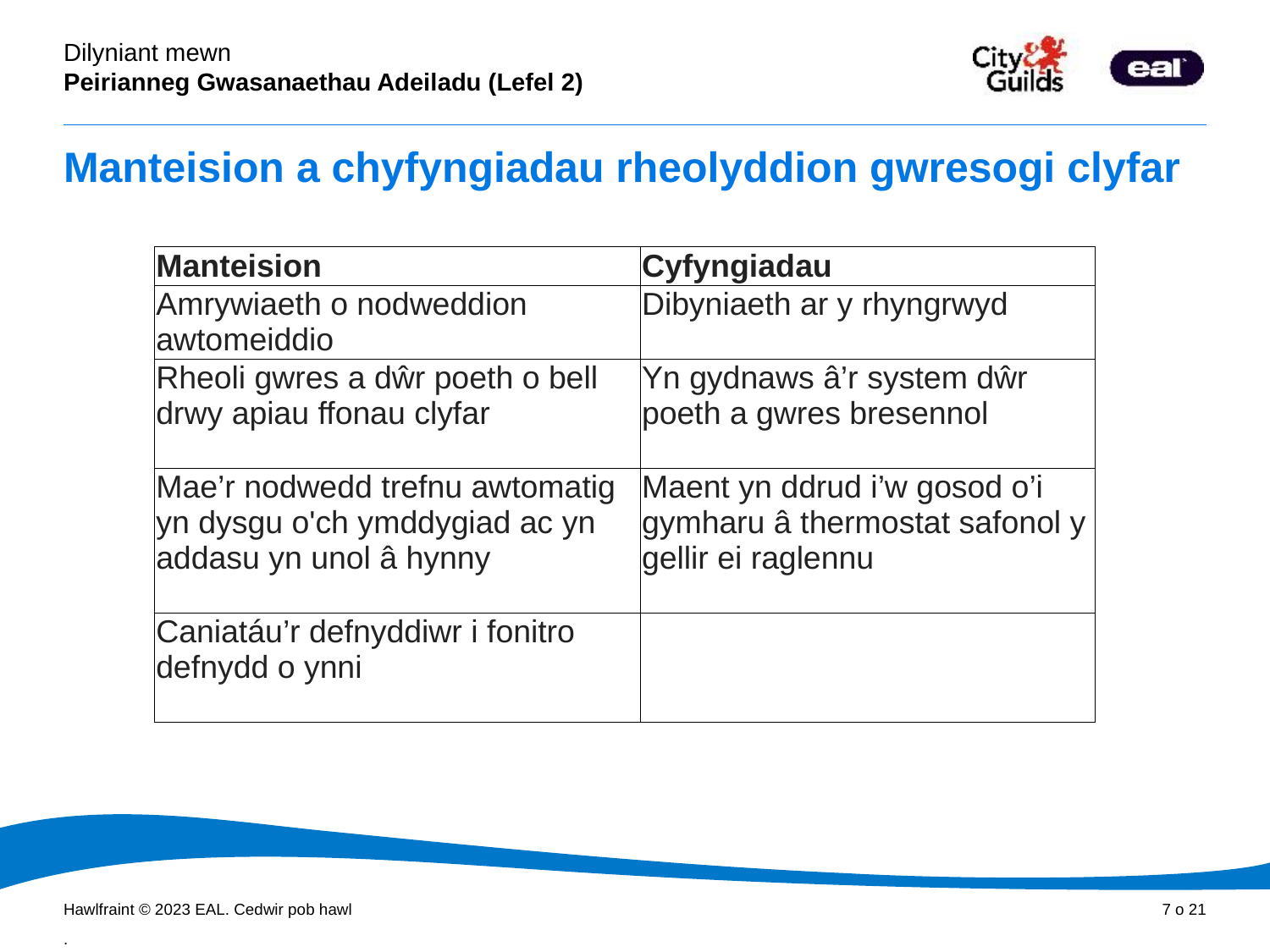

# Manteision a chyfyngiadau rheolyddion gwresogi clyfar
| Manteision | Cyfyngiadau |
| --- | --- |
| Amrywiaeth o nodweddion awtomeiddio | Dibyniaeth ar y rhyngrwyd |
| Rheoli gwres a dŵr poeth o bell drwy apiau ffonau clyfar | Yn gydnaws â’r system dŵr poeth a gwres bresennol |
| Mae’r nodwedd trefnu awtomatig yn dysgu o'ch ymddygiad ac yn addasu yn unol â hynny | Maent yn ddrud i’w gosod o’i gymharu â thermostat safonol y gellir ei raglennu |
| Caniatáu’r defnyddiwr i fonitro defnydd o ynni |  |